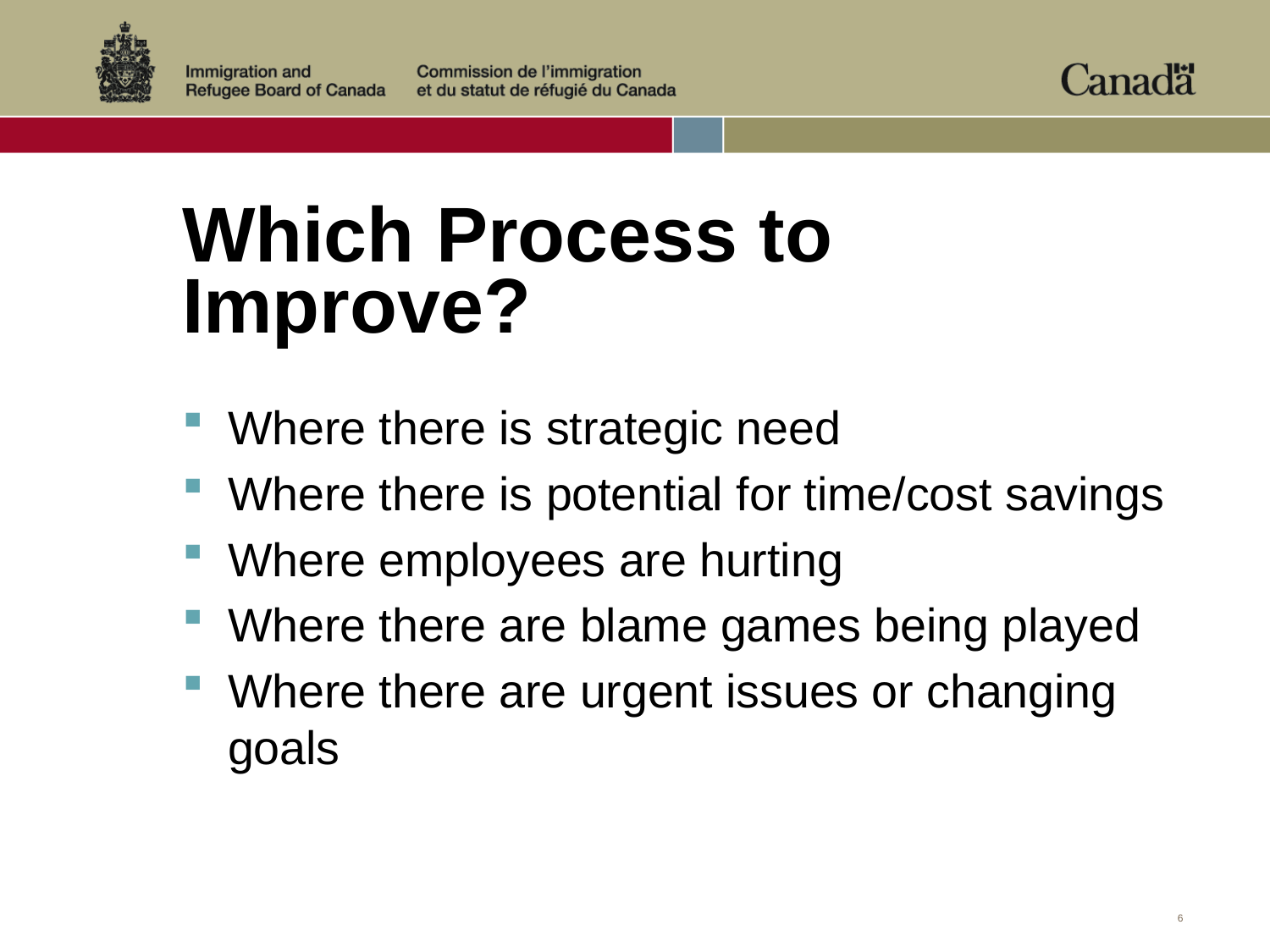

# Which Process to Improve?
Where there is strategic need
Where there is potential for time/cost savings
Where employees are hurting
Where there are blame games being played
Where there are urgent issues or changing goals
6